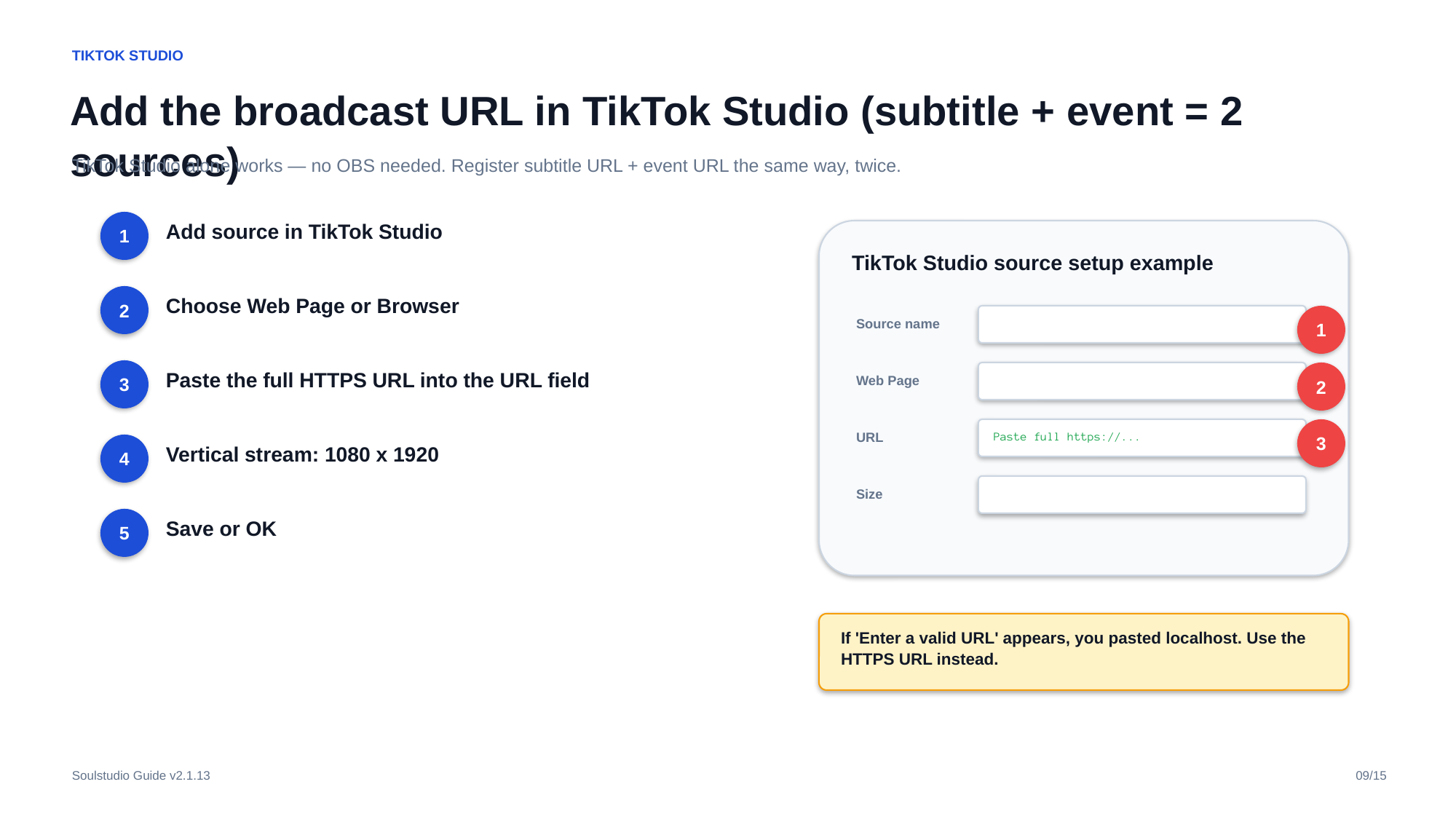

TIKTOK STUDIO
Add the broadcast URL in TikTok Studio (subtitle + event = 2 sources)
TikTok Studio alone works — no OBS needed. Register subtitle URL + event URL the same way, twice.
1
Add source in TikTok Studio

TikTok Studio source setup example
2
Choose Web Page or Browser

1
Source name
3

2
Paste the full HTTPS URL into the URL field
Web Page

3
URL
Paste full https://...
4
Vertical stream: 1080 x 1920

Size
5
Save or OK

If 'Enter a valid URL' appears, you pasted localhost. Use the HTTPS URL instead.
Soulstudio Guide v2.1.13
09/15